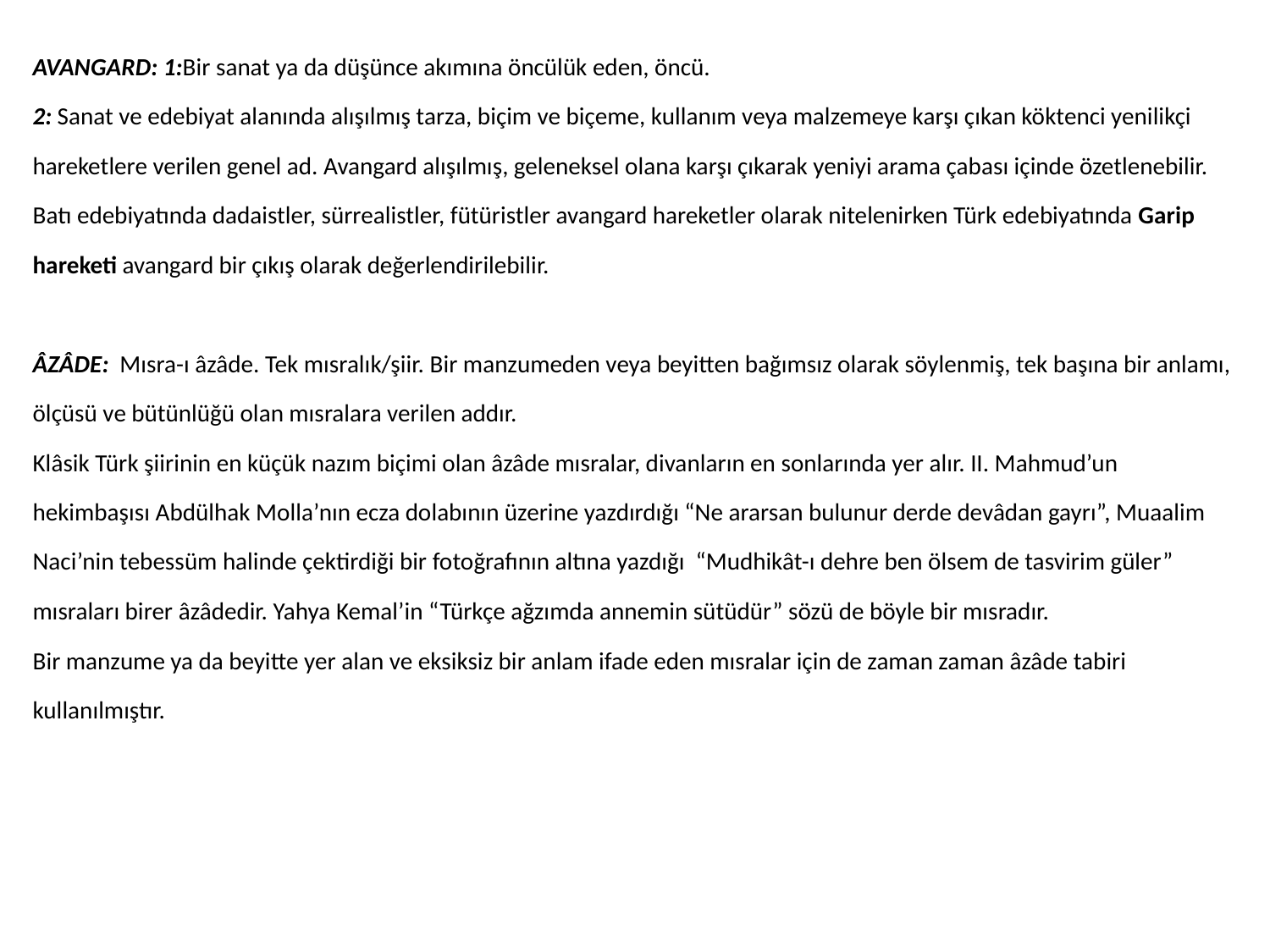

AVANGARD: 1:Bir sanat ya da düşünce akımına öncülük eden, öncü.
2: Sanat ve edebiyat alanında alışılmış tarza, biçim ve biçeme, kullanım veya malzemeye karşı çıkan köktenci yenilikçi
hareketlere verilen genel ad. Avangard alışılmış, geleneksel olana karşı çıkarak yeniyi arama çabası içinde özetlenebilir.
Batı edebiyatında dadaistler, sürrealistler, fütüristler avangard hareketler olarak nitelenirken Türk edebiyatında Garip
hareketi avangard bir çıkış olarak değerlendirilebilir.

ÂZÂDE:  Mısra-ı âzâde. Tek mısralık/şiir. Bir manzumeden veya beyitten bağımsız olarak söylenmiş, tek başına bir anlamı,
ölçüsü ve bütünlüğü olan mısralara verilen addır.
Klâsik Türk şiirinin en küçük nazım biçimi olan âzâde mısralar, divanların en sonlarında yer alır. II. Mahmud’un
hekimbaşısı Abdülhak Molla’nın ecza dolabının üzerine yazdırdığı “Ne ararsan bulunur derde devâdan gayrı”, Muaalim
Naci’nin tebessüm halinde çektirdiği bir fotoğrafının altına yazdığı  “Mudhikât-ı dehre ben ölsem de tasvirim güler”
mısraları birer âzâdedir. Yahya Kemal’in “Türkçe ağzımda annemin sütüdür” sözü de böyle bir mısradır.
Bir manzume ya da beyitte yer alan ve eksiksiz bir anlam ifade eden mısralar için de zaman zaman âzâde tabiri
kullanılmıştır.